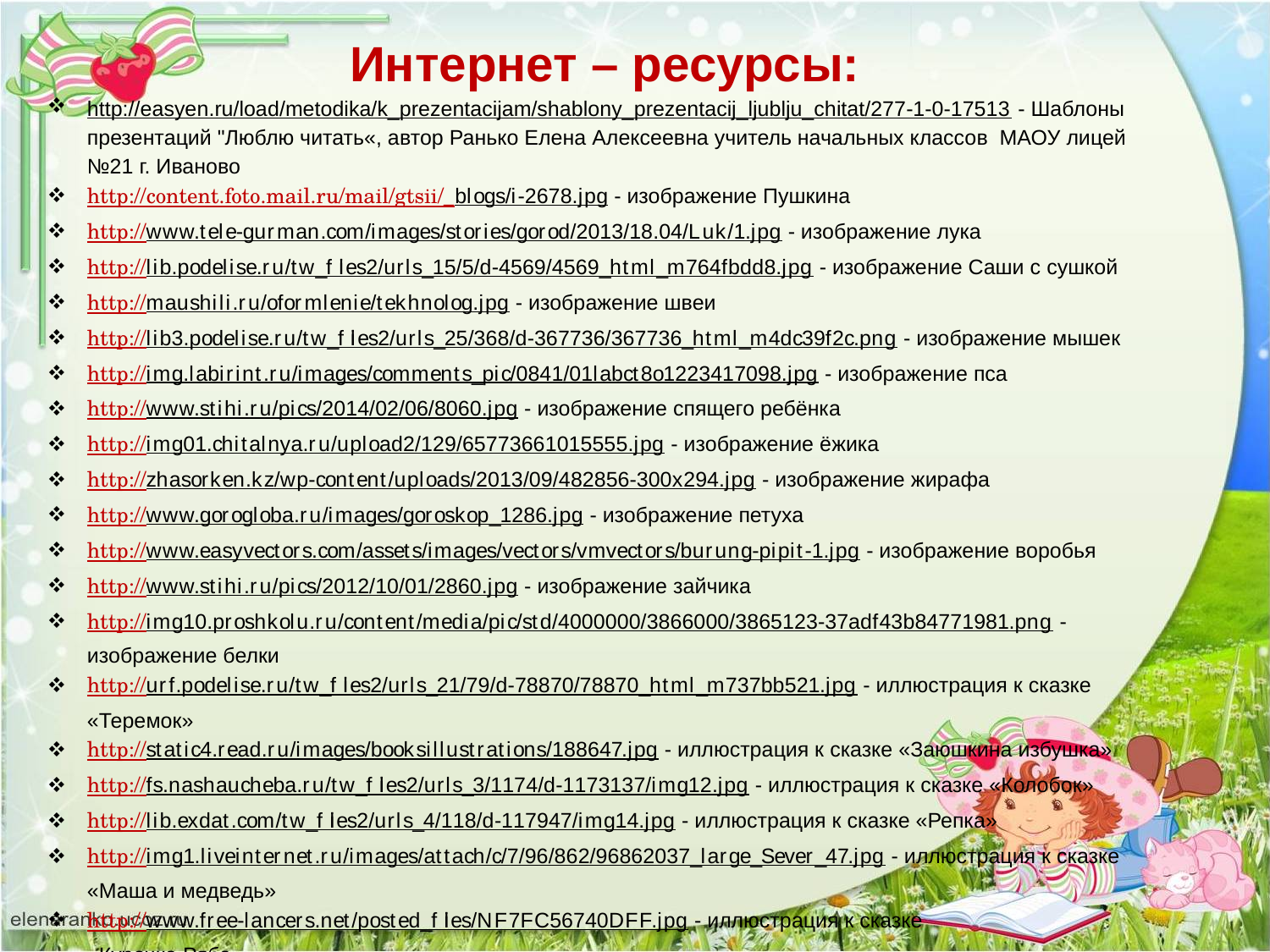

Интернет – ресурсы:
http://easyen.ru/load/metodika/k_prezentacijam/shablony_prezentacij_ljublju_chitat/277-1-0-17513 - Шаблоны презентаций "Люблю читать«, автор Ранько Елена Алексеевна учитель начальных классов  МАОУ лицей №21 г. Иваново
http://content.foto.mail.ru/mail/gtsii/_blogs/i-2678.jpg - изображение Пушкина
http://www.tele-gurman.com/images/stories/gorod/2013/18.04/Luk/1.jpg - изображение лука
http://lib.podelise.ru/tw_files2/urls_15/5/d-4569/4569_html_m764fbdd8.jpg - изображение Саши с сушкой
http://maushili.ru/oformlenie/tekhnolog.jpg - изображение швеи
http://lib3.podelise.ru/tw_files2/urls_25/368/d-367736/367736_html_m4dc39f2c.png - изображение мышек
http://img.labirint.ru/images/comments_pic/0841/01labct8o1223417098.jpg - изображение пса
http://www.stihi.ru/pics/2014/02/06/8060.jpg - изображение спящего ребёнка
http://img01.chitalnya.ru/upload2/129/65773661015555.jpg - изображение ёжика
http://zhasorken.kz/wp-content/uploads/2013/09/482856-300x294.jpg - изображение жирафа
http://www.gorogloba.ru/images/goroskop_1286.jpg - изображение петуха
http://www.easyvectors.com/assets/images/vectors/vmvectors/burung-pipit-1.jpg - изображение воробья
http://www.stihi.ru/pics/2012/10/01/2860.jpg - изображение зайчика
http://img10.proshkolu.ru/content/media/pic/std/4000000/3866000/3865123-37adf43b84771981.png - изображение белки
http://urf.podelise.ru/tw_files2/urls_21/79/d-78870/78870_html_m737bb521.jpg - иллюстрация к сказке «Теремок»
http://static4.read.ru/images/booksillustrations/188647.jpg - иллюстрация к сказке «Заюшкина избушка»
http://fs.nashaucheba.ru/tw_files2/urls_3/1174/d-1173137/img12.jpg - иллюстрация к сказке «Колобок»
http://lib.exdat.com/tw_files2/urls_4/118/d-117947/img14.jpg - иллюстрация к сказке «Репка»
http://img1.liveinternet.ru/images/attach/c/7/96/862/96862037_large_Sever_47.jpg - иллюстрация к сказке «Маша и медведь»
http://www.free-lancers.net/posted_files/NF7FC56740DFF.jpg - иллюстрация к сказке                           «Курочка Ряба»
http://cs416925.vk.me/v416925161/2799/IDjqHoO1YNM.jpg - скороговорка
http://s60.radikal.ru/i169/1010/a0/7d365e530b40.gif - анимация скомороха